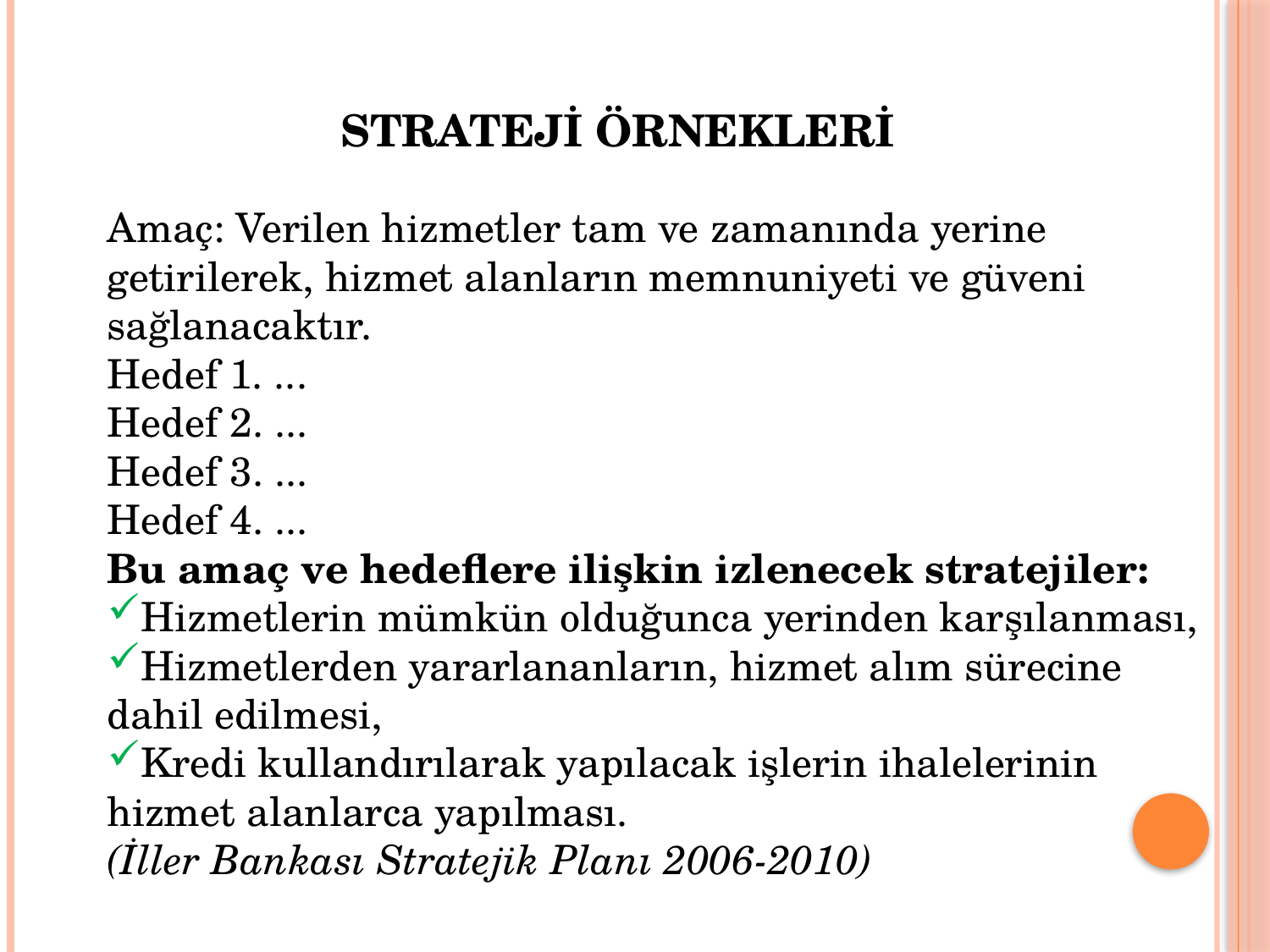

STRATEJİ ÖRNEKLERİ
Amaç: Verilen hizmetler tam ve zamanında yerine getirilerek, hizmet alanların memnuniyeti ve güveni sağlanacaktır.
Hedef 1. ...
Hedef 2. ...
Hedef 3. ...
Hedef 4. ...
Bu amaç ve hedeflere ilişkin izlenecek stratejiler:
Hizmetlerin mümkün olduğunca yerinden karşılanması,
Hizmetlerden yararlananların, hizmet alım sürecine dahil edilmesi,
Kredi kullandırılarak yapılacak işlerin ihalelerinin hizmet alanlarca yapılması.
(İller Bankası Stratejik Planı 2006-2010)